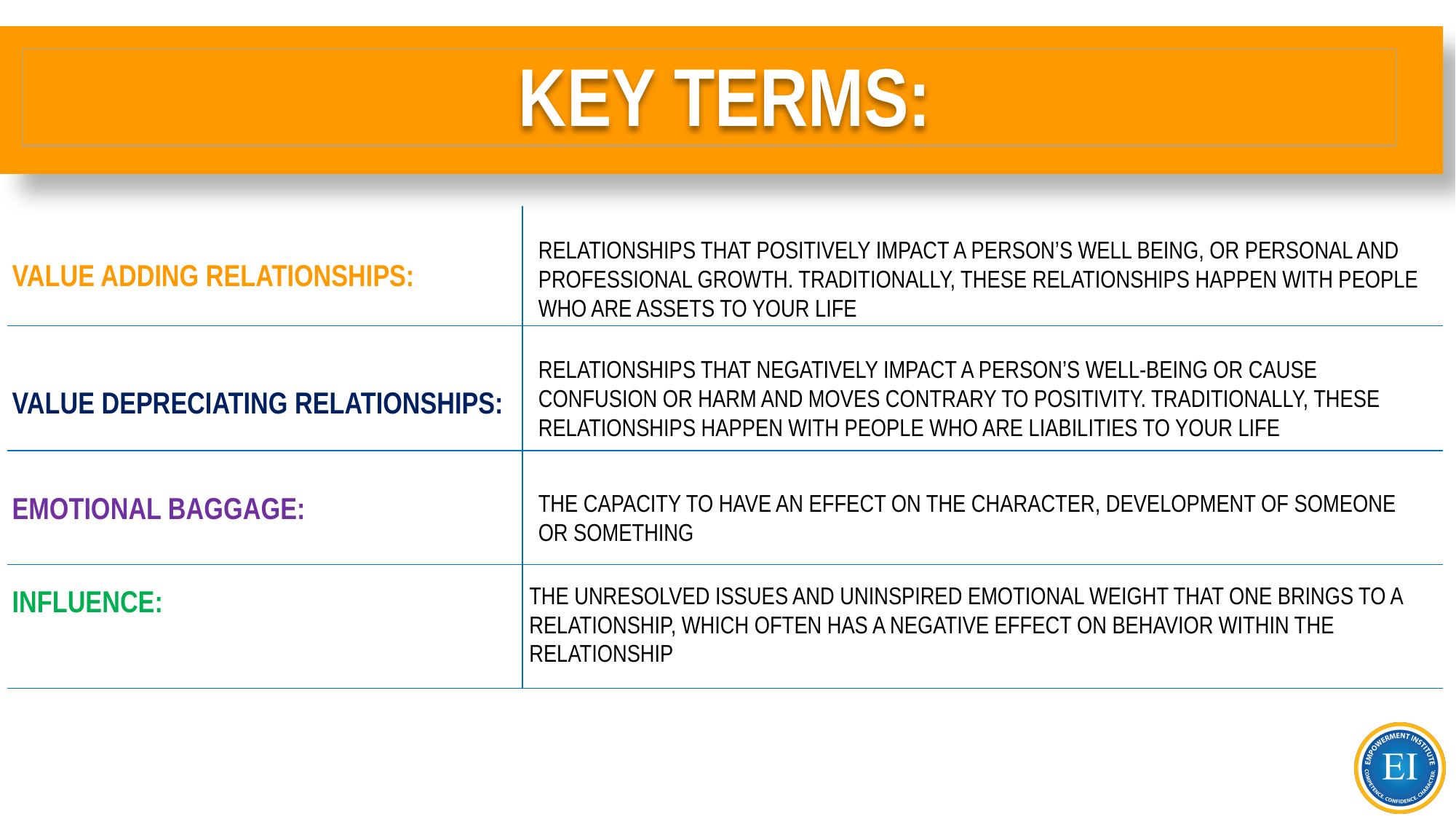

# KEY TERMS:

RELATIONSHIPS THAT POSITIVELY IMPACT A PERSON’S WELL BEING, OR PERSONAL AND PROFESSIONAL GROWTH. TRADITIONALLY, THESE RELATIONSHIPS HAPPEN WITH PEOPLE WHO ARE ASSETS TO YOUR LIFE
VALUE ADDING RELATIONSHIPS:
RELATIONSHIPS THAT NEGATIVELY IMPACT A PERSON’S WELL-BEING OR CAUSE CONFUSION OR HARM AND MOVES CONTRARY TO POSITIVITY. TRADITIONALLY, THESE RELATIONSHIPS HAPPEN WITH PEOPLE WHO ARE LIABILITIES TO YOUR LIFE
VALUE DEPRECIATING RELATIONSHIPS:
THE CAPACITY TO HAVE AN EFFECT ON THE CHARACTER, DEVELOPMENT OF SOMEONE OR SOMETHING
EMOTIONAL BAGGAGE:
THE UNRESOLVED ISSUES AND UNINSPIRED EMOTIONAL WEIGHT THAT ONE BRINGS TO A RELATIONSHIP, WHICH OFTEN HAS A NEGATIVE EFFECT ON BEHAVIOR WITHIN THE RELATIONSHIP
INFLUENCE: